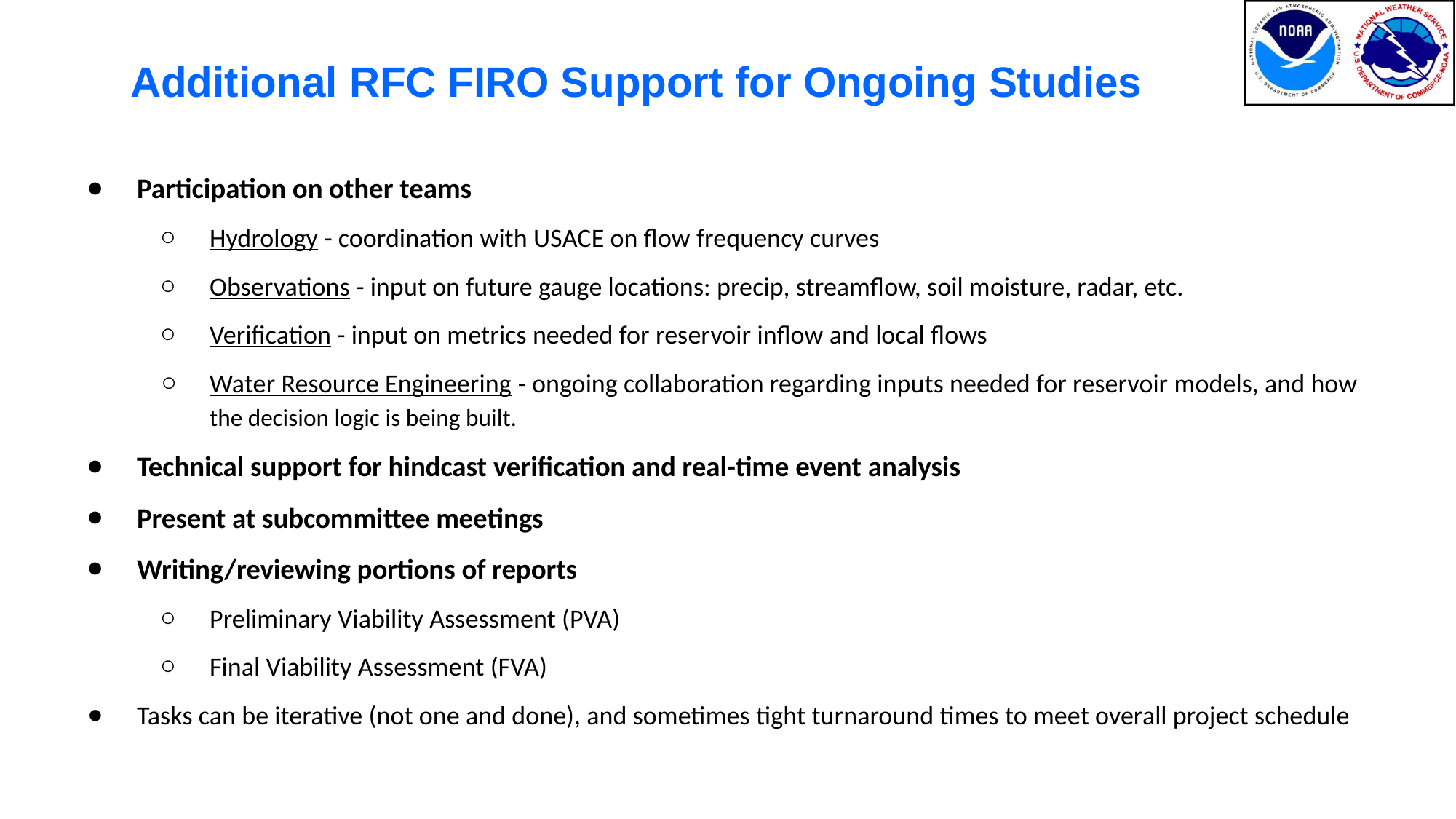

# Additional RFC FIRO Support for Ongoing Studies
Participation on other teams
Hydrology - coordination with USACE on flow frequency curves
Observations - input on future gauge locations: precip, streamflow, soil moisture, radar, etc.
Verification - input on metrics needed for reservoir inflow and local flows
Water Resource Engineering - ongoing collaboration regarding inputs needed for reservoir models, and how the decision logic is being built.
Technical support for hindcast verification and real-time event analysis
Present at subcommittee meetings
Writing/reviewing portions of reports
Preliminary Viability Assessment (PVA)
Final Viability Assessment (FVA)
Tasks can be iterative (not one and done), and sometimes tight turnaround times to meet overall project schedule